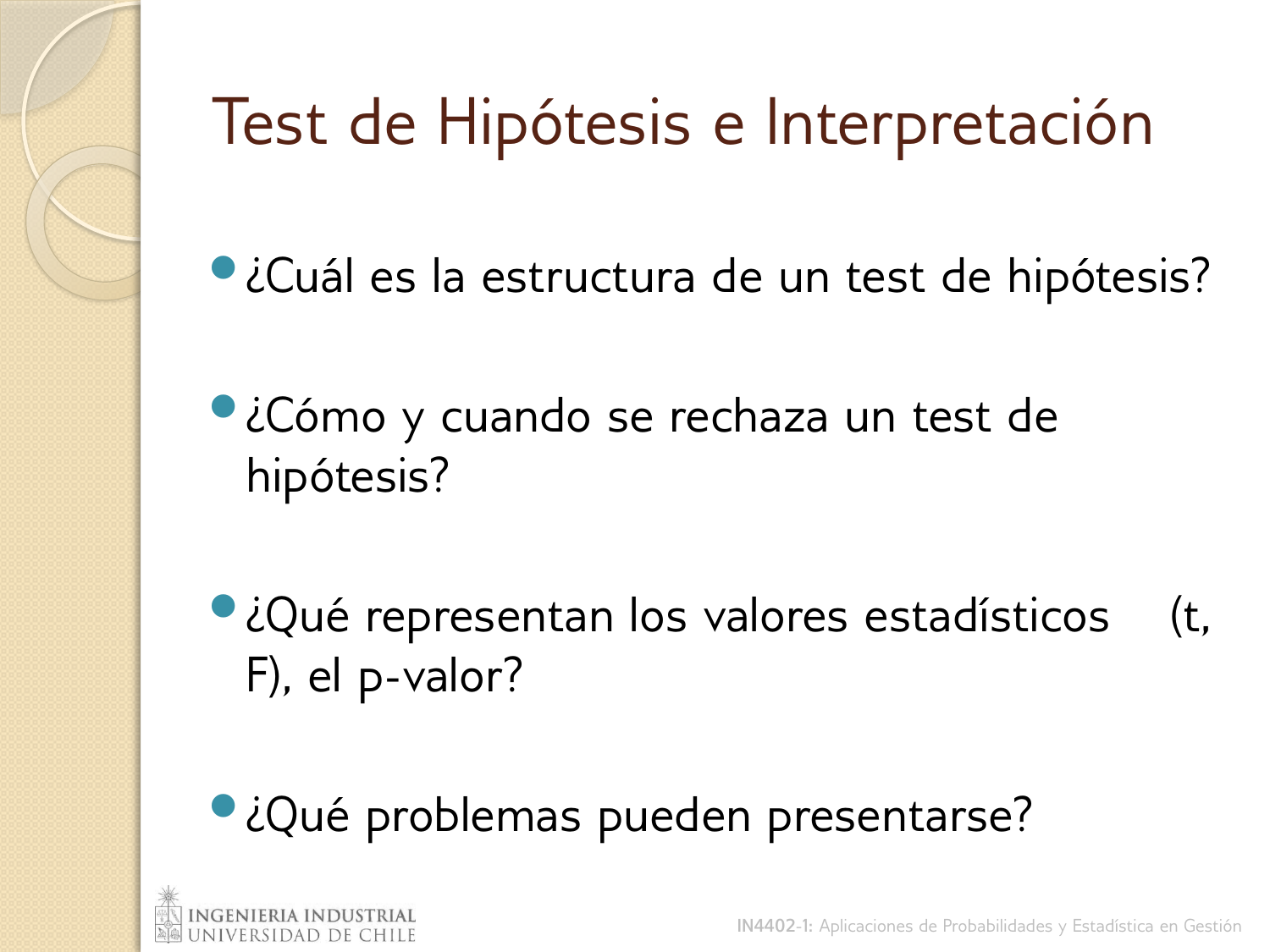

# Test de Hipótesis e Interpretación
¿Cuál es la estructura de un test de hipótesis?

¿Cómo y cuando se rechaza un test de hipótesis?

¿Qué representan los valores estadísticos    (t, F), el p-valor?

¿Qué problemas pueden presentarse?